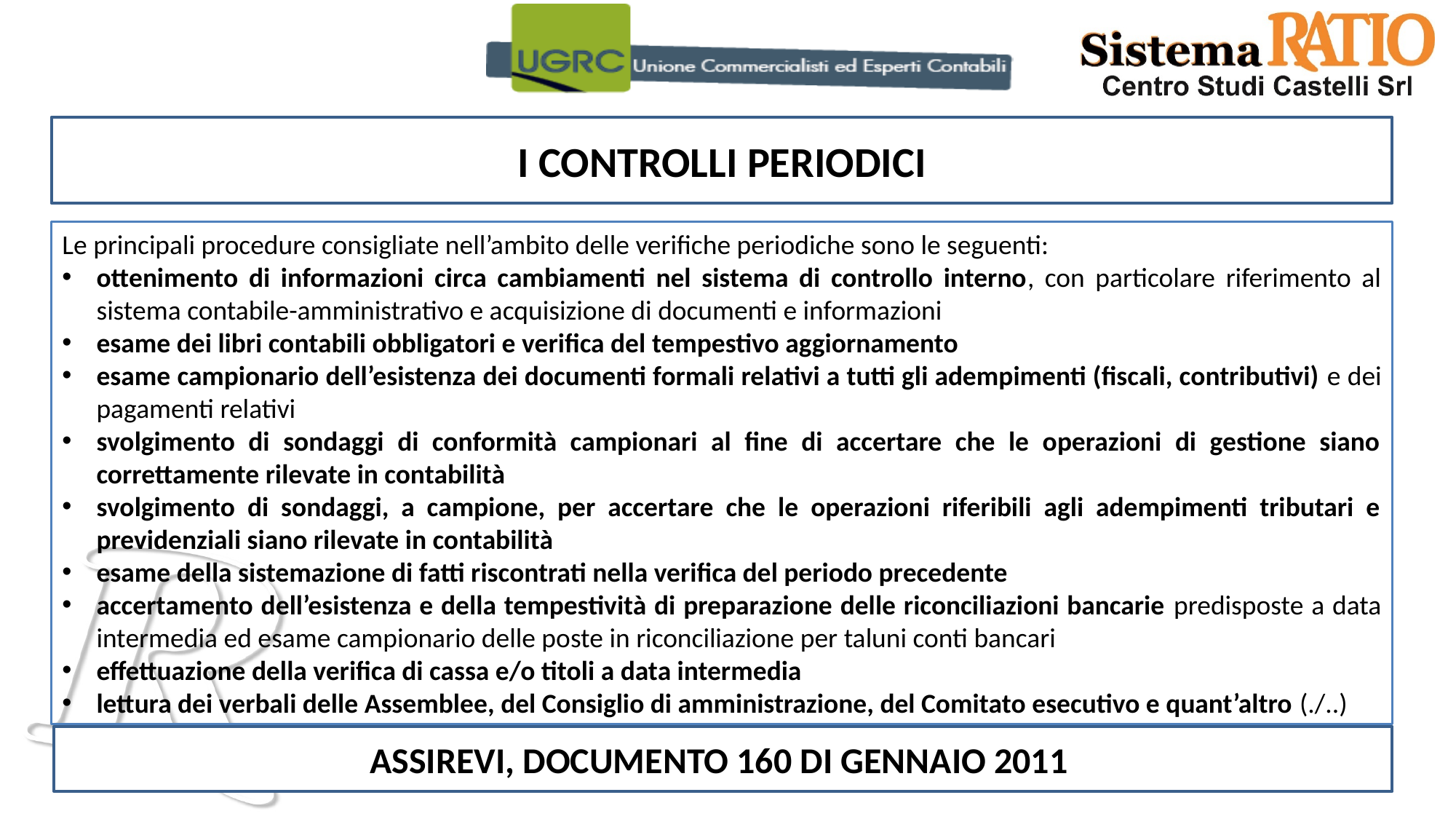

I CONTROLLI PERIODICI
Le principali procedure consigliate nell’ambito delle verifiche periodiche sono le seguenti:
ottenimento di informazioni circa cambiamenti nel sistema di controllo interno, con particolare riferimento al sistema contabile-amministrativo e acquisizione di documenti e informazioni
esame dei libri contabili obbligatori e verifica del tempestivo aggiornamento
esame campionario dell’esistenza dei documenti formali relativi a tutti gli adempimenti (fiscali, contributivi) e dei pagamenti relativi
svolgimento di sondaggi di conformità campionari al fine di accertare che le operazioni di gestione siano correttamente rilevate in contabilità
svolgimento di sondaggi, a campione, per accertare che le operazioni riferibili agli adempimenti tributari e previdenziali siano rilevate in contabilità
esame della sistemazione di fatti riscontrati nella verifica del periodo precedente
accertamento dell’esistenza e della tempestività di preparazione delle riconciliazioni bancarie predisposte a data intermedia ed esame campionario delle poste in riconciliazione per taluni conti bancari
effettuazione della verifica di cassa e/o titoli a data intermedia
lettura dei verbali delle Assemblee, del Consiglio di amministrazione, del Comitato esecutivo e quant’altro (./..)
ASSIREVI, DOCUMENTO 160 DI GENNAIO 2011